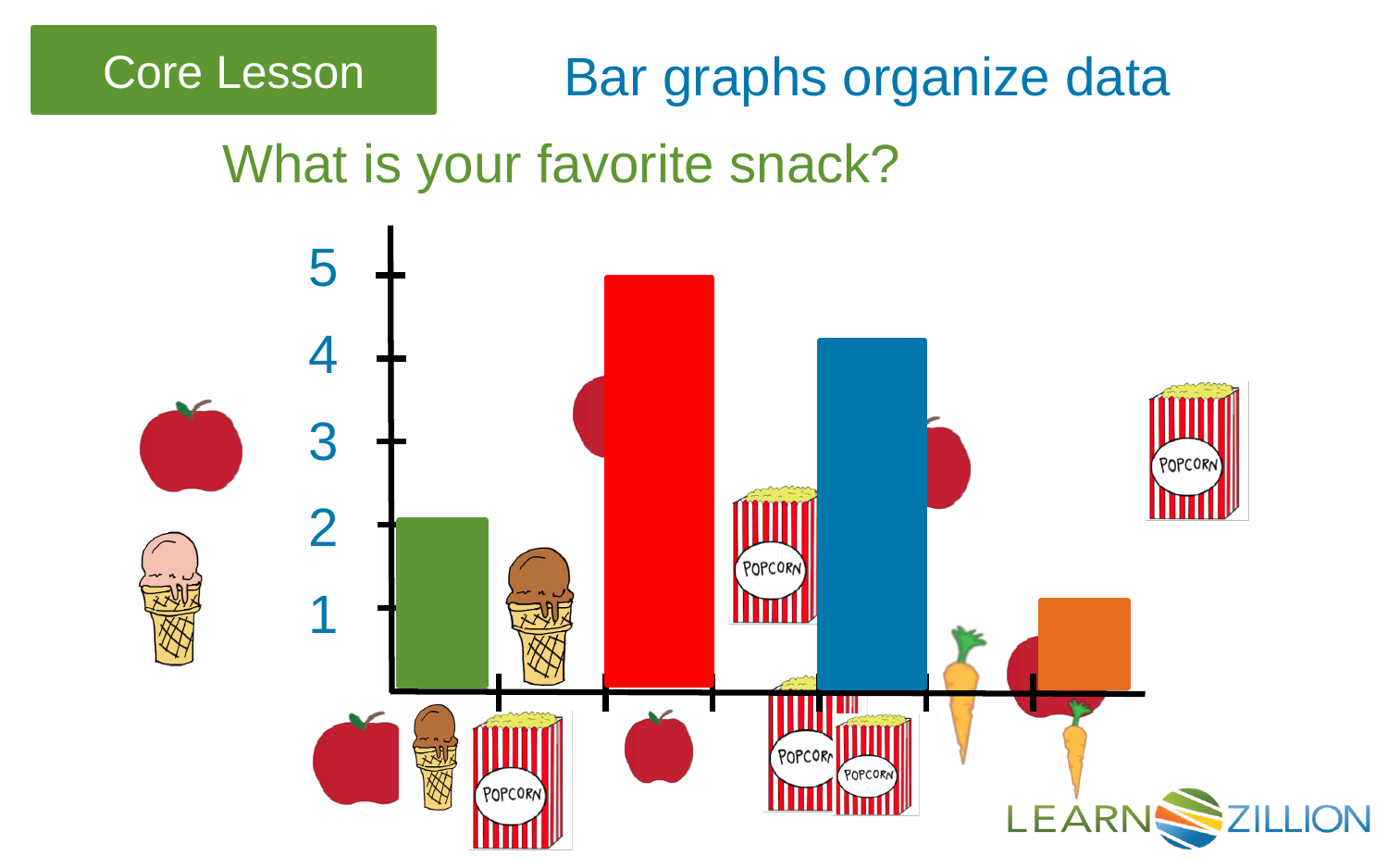

Bar graphs organize data
What is your favorite snack?
5

4

3
2

1